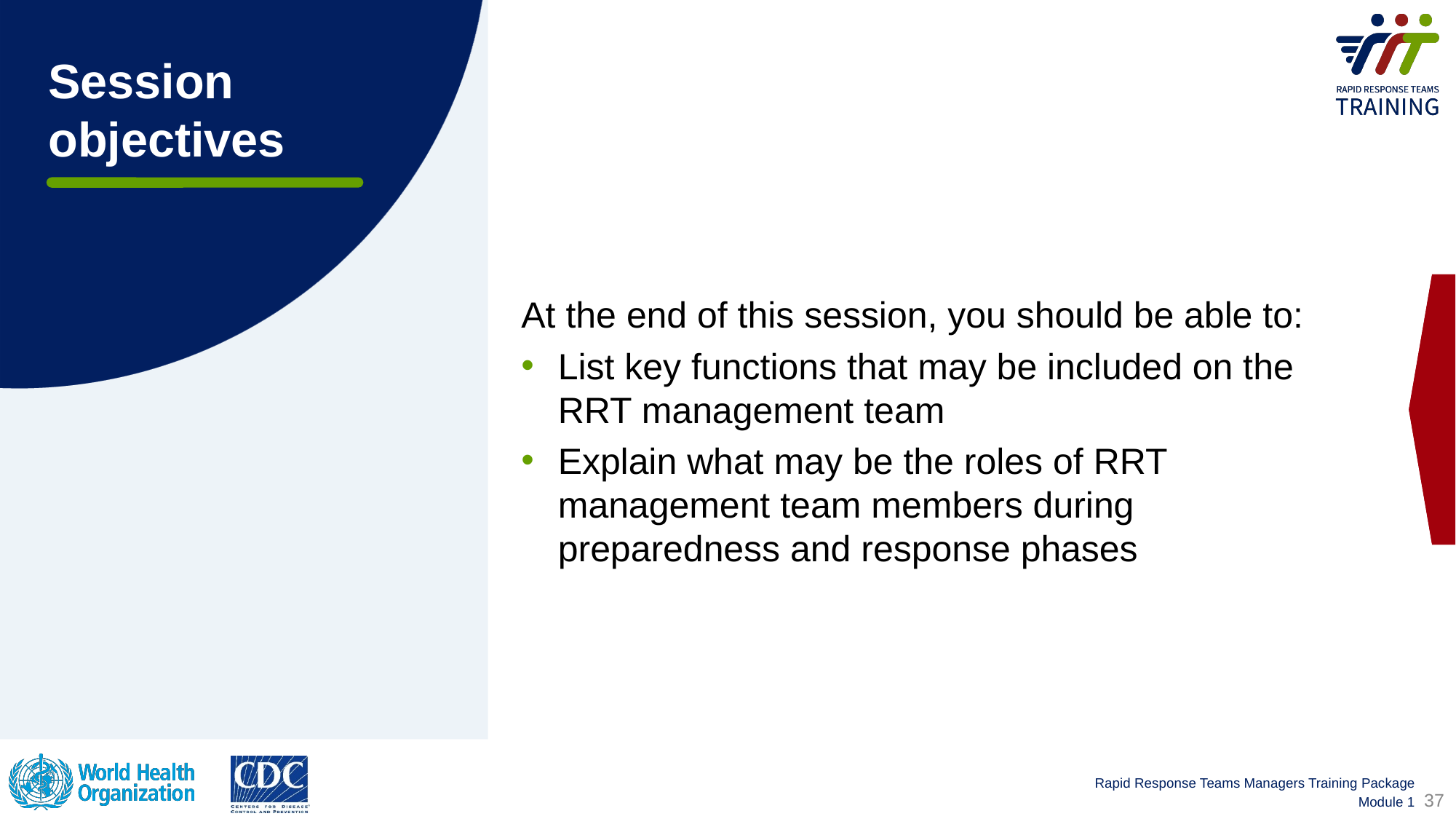

Session objectives

At the end of this session, you should be able to:
List key functions that may be included on the RRT management team
Explain what may be the roles of RRT management team members during preparedness and response phases

37